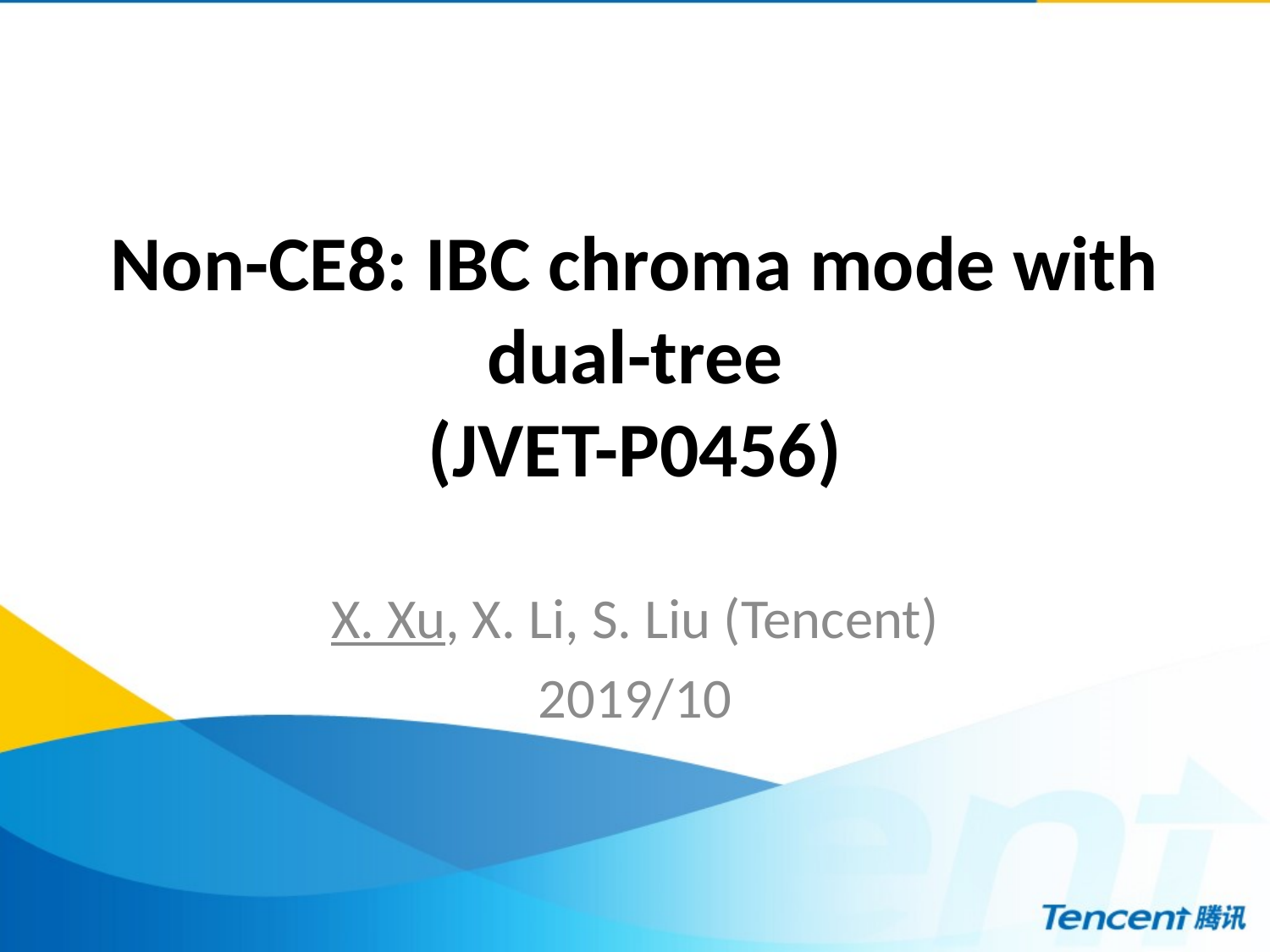

# Non-CE8: IBC chroma mode with dual-tree (JVET-P0456)
X. Xu, X. Li, S. Liu (Tencent)
2019/10